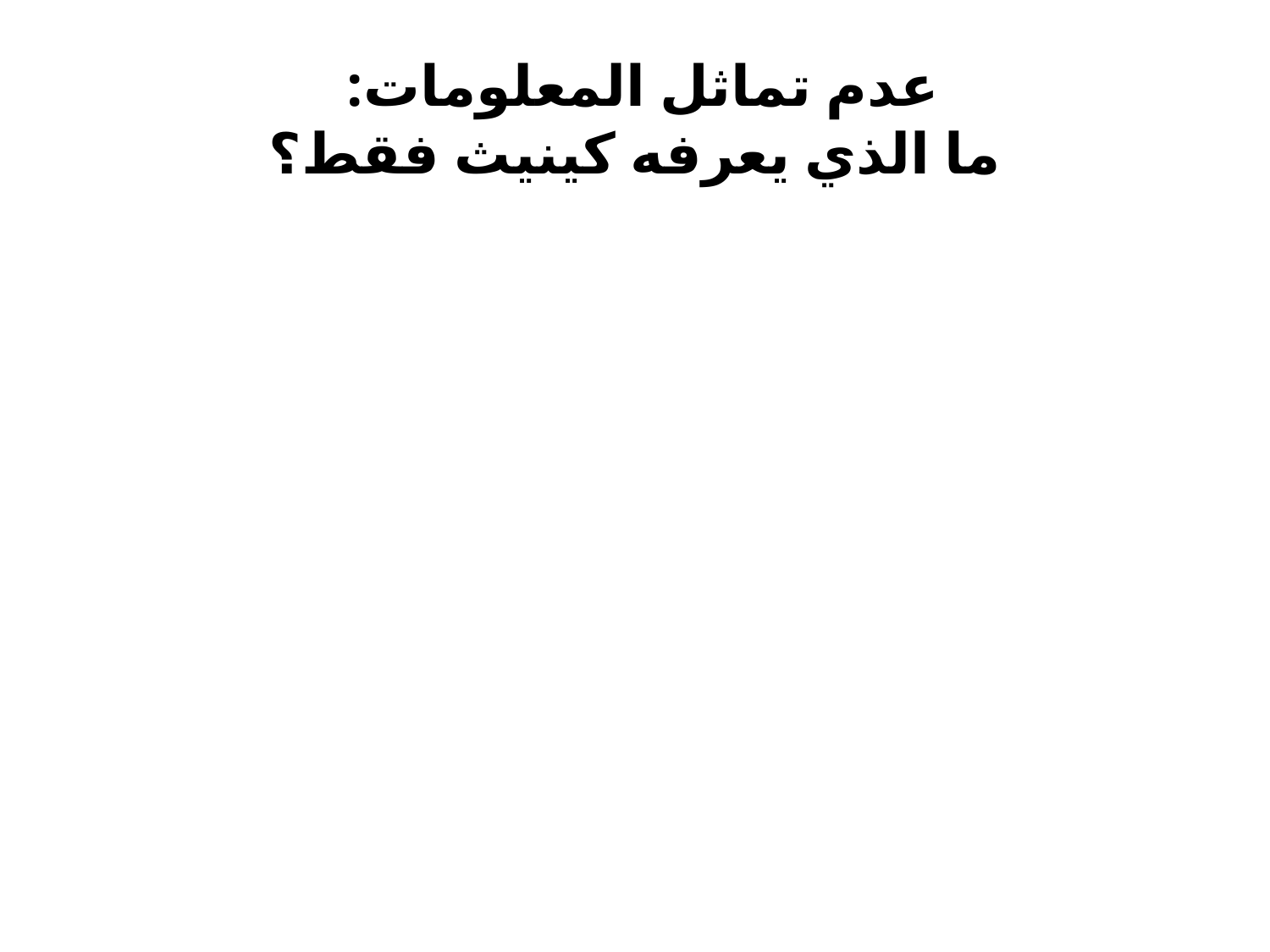

# عدم تماثل المعلومات: ما الذي يعرفه كينيث فقط؟